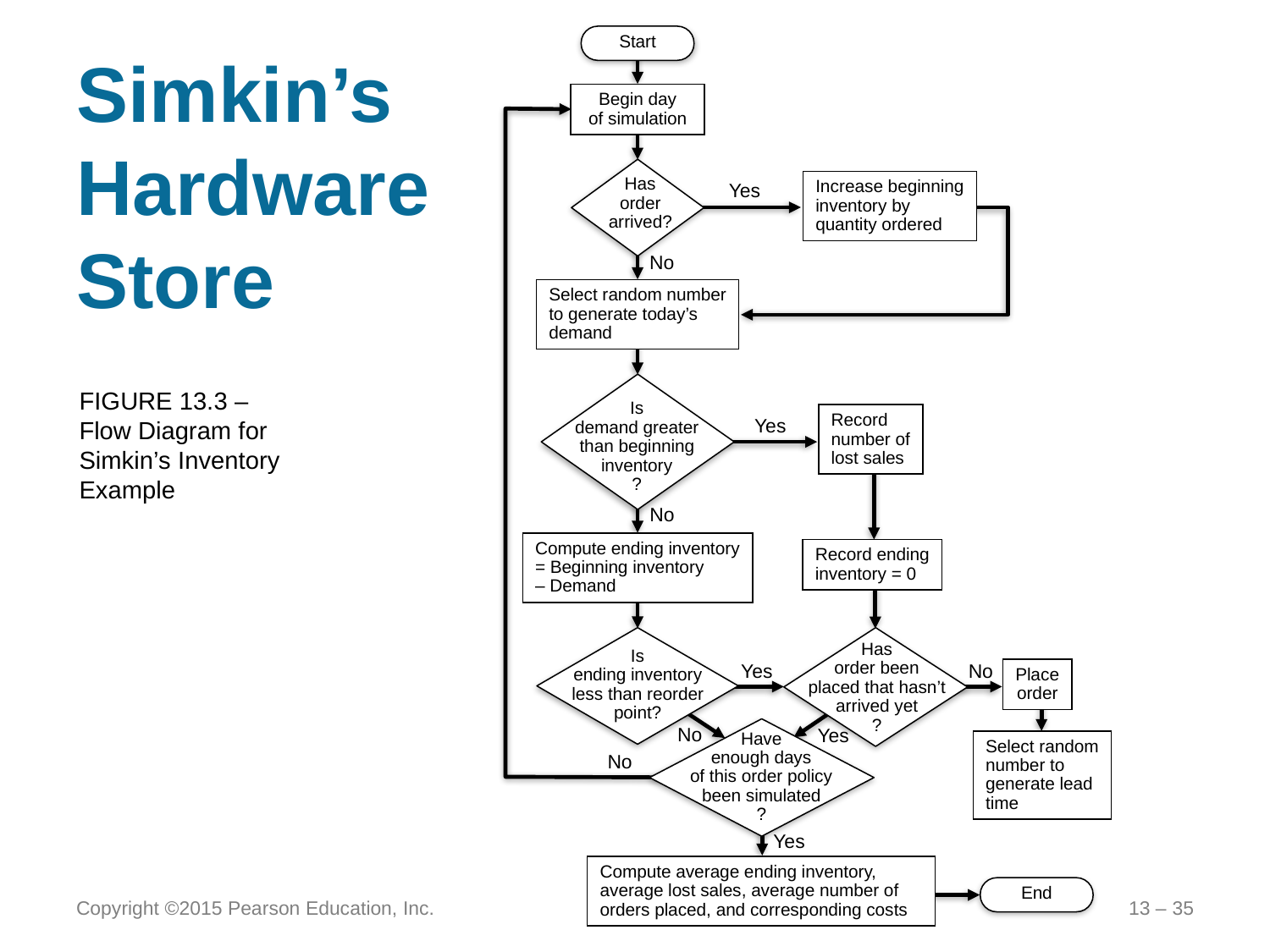

Start
Begin day
of simulation

Has
order
arrived?
Increase beginning
inventory by
quantity ordered
Yes

No
Select random number
to generate today’s
demand

Is
demand greater
than beginning
inventory
?
Record
number of
lost sales
Yes
No
Compute ending inventory
= Beginning inventory
– Demand
Record ending
inventory = 0

Is
ending inventory
less than reorder
point?

Has
order been
placed that hasn’t
arrived yet
?
No
Yes
Place
order
No
Yes

Have
enough days
of this order policy
been simulated
?
Select random
number to
generate lead
time
No
Yes
Compute average ending inventory,
average lost sales, average number of
orders placed, and corresponding costs
End

# Simkin’s Hardware Store
FIGURE 13.3 –
Flow Diagram for
Simkin’s Inventory
Example
Copyright ©2015 Pearson Education, Inc.
13 – 35